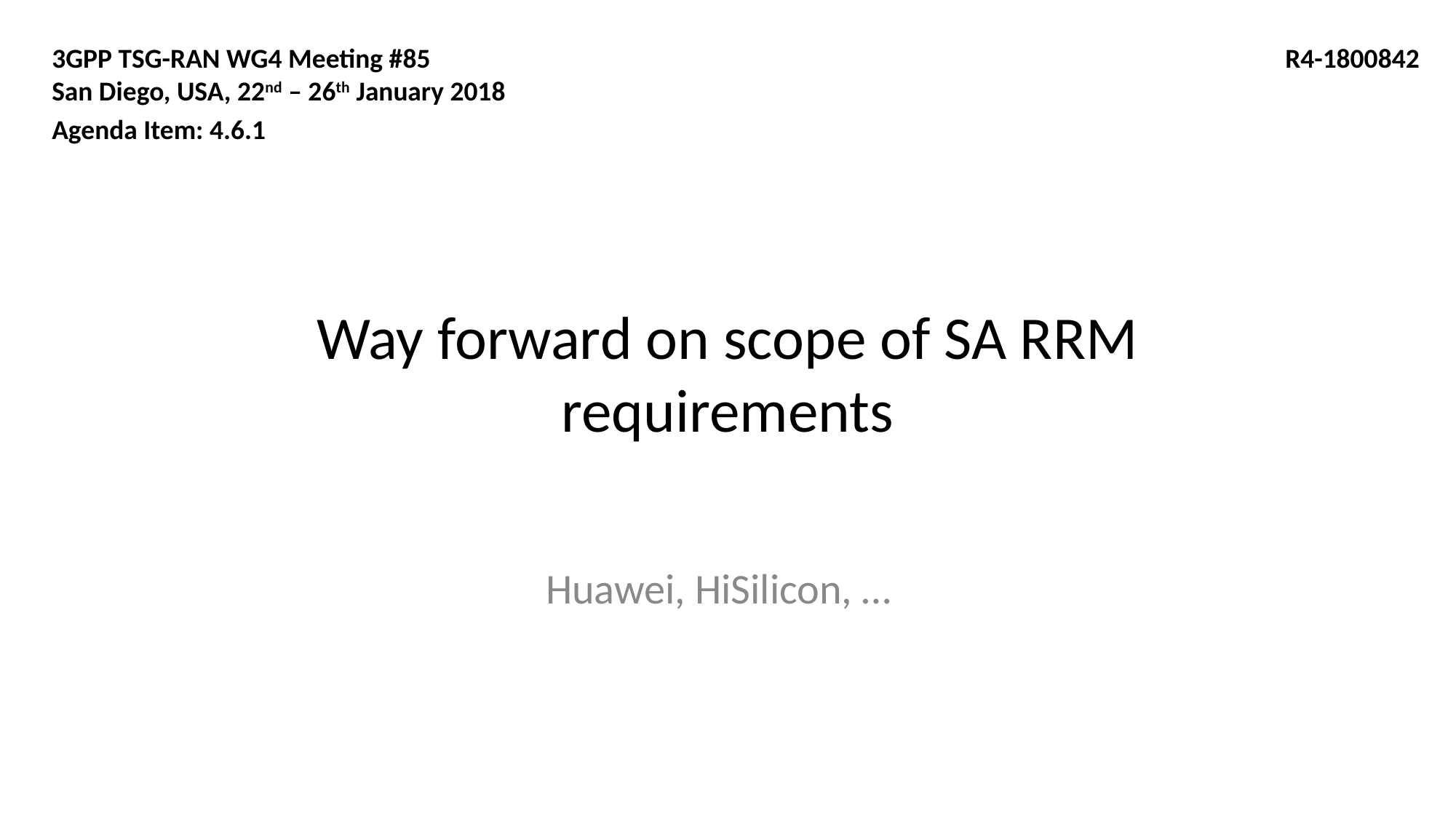

3GPP TSG-RAN WG4 Meeting #85
San Diego, USA, 22nd – 26th January 2018
Agenda Item: 4.6.1
R4-1800842
# Way forward on scope of SA RRM requirements
Huawei, HiSilicon, …